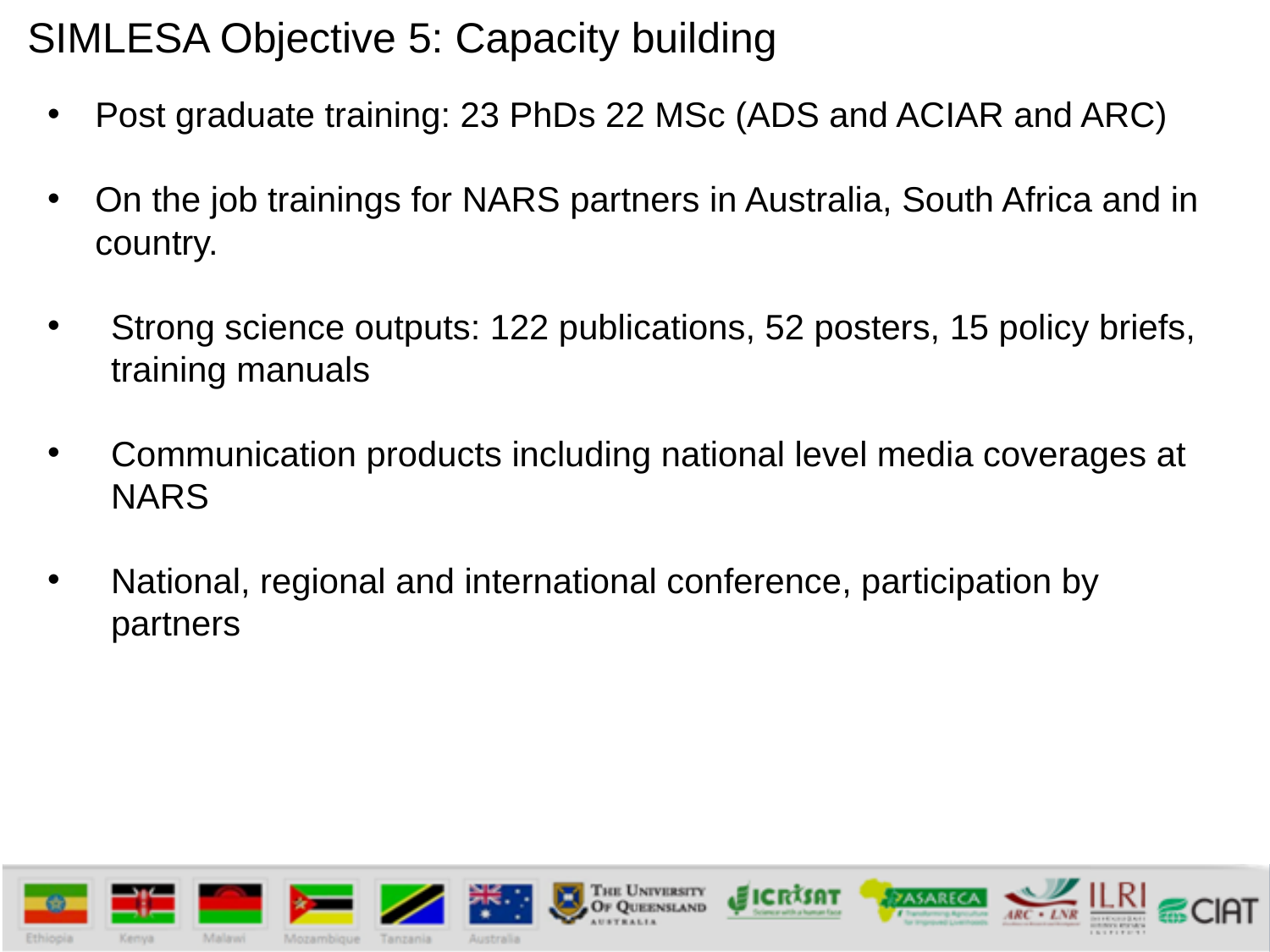

SIMLESA Objective 5: Capacity building
Post graduate training: 23 PhDs 22 MSc (ADS and ACIAR and ARC)

On the job trainings for NARS partners in Australia, South Africa and in country.

Strong science outputs: 122 publications, 52 posters, 15 policy briefs, training manuals

Communication products including national level media coverages at NARS

National, regional and international conference, participation by partners